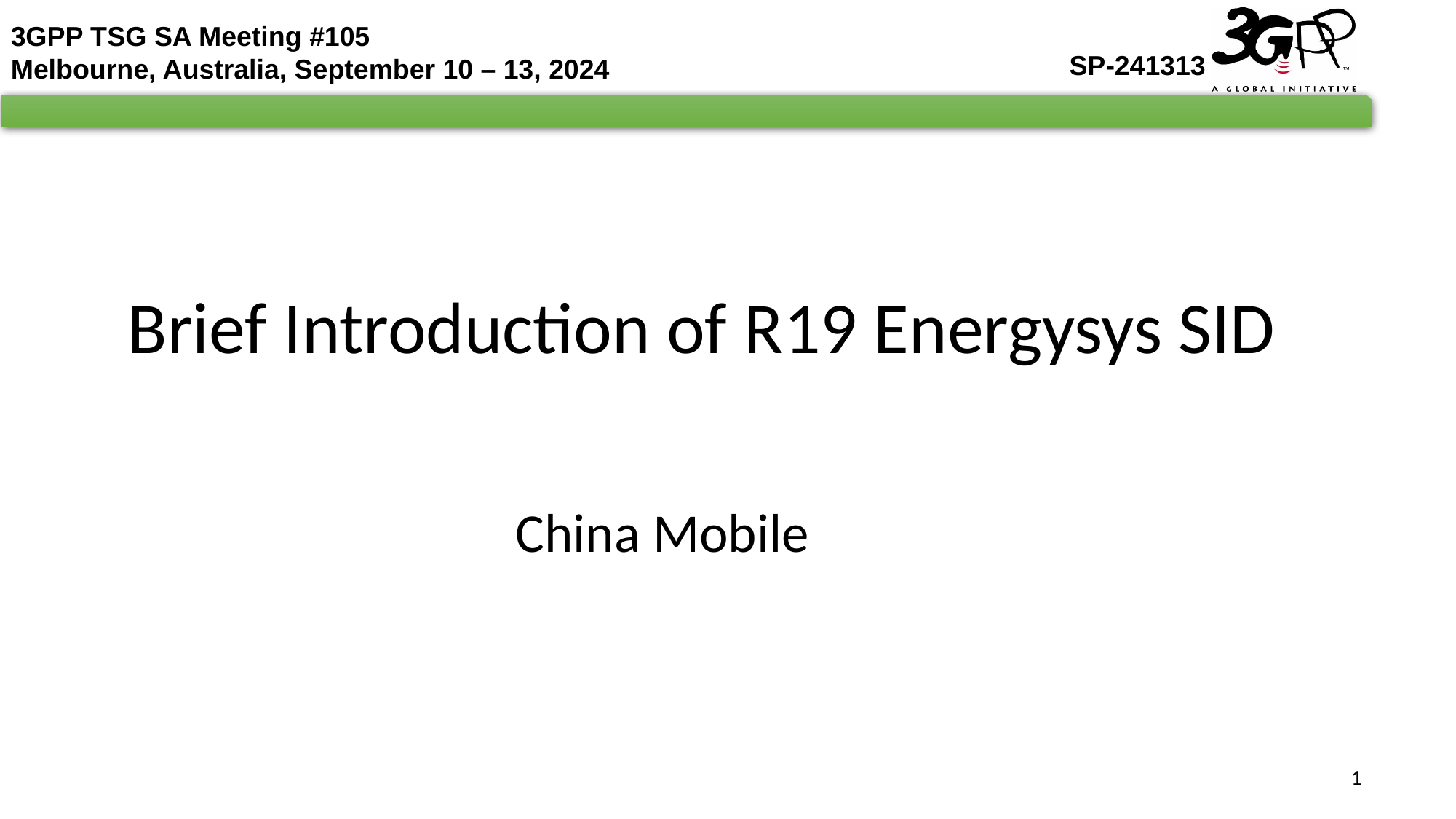

3GPP TSG SA Meeting #105
Melbourne, Australia, September 10 – 13, 2024
SP-241313
# Brief Introduction of R19 Energysys SID
China Mobile